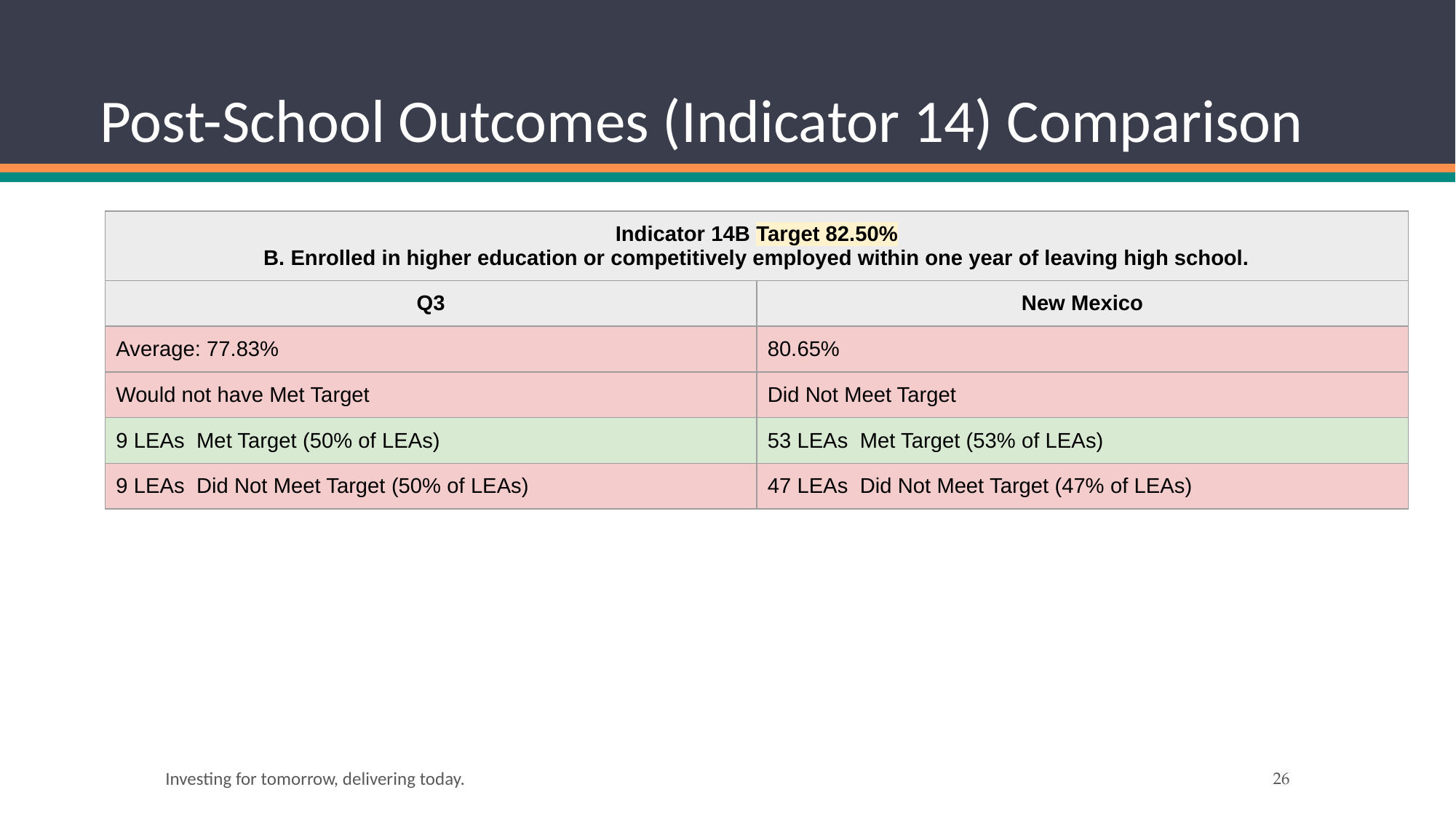

# Post-School Outcomes (Indicator 14) Comparison
| Indicator 14B Target 82.50% B. Enrolled in higher education or competitively employed within one year of leaving high school. |  |
| --- | --- |
| Q3 | New Mexico |
| Average: 77.83% | 80.65% |
| Would not have Met Target | Did Not Meet Target |
| 9 LEAs Met Target (50% of LEAs) | 53 LEAs Met Target (53% of LEAs) |
| 9 LEAs Did Not Meet Target (50% of LEAs) | 47 LEAs Did Not Meet Target (47% of LEAs) |
Investing for tomorrow, delivering today.
26